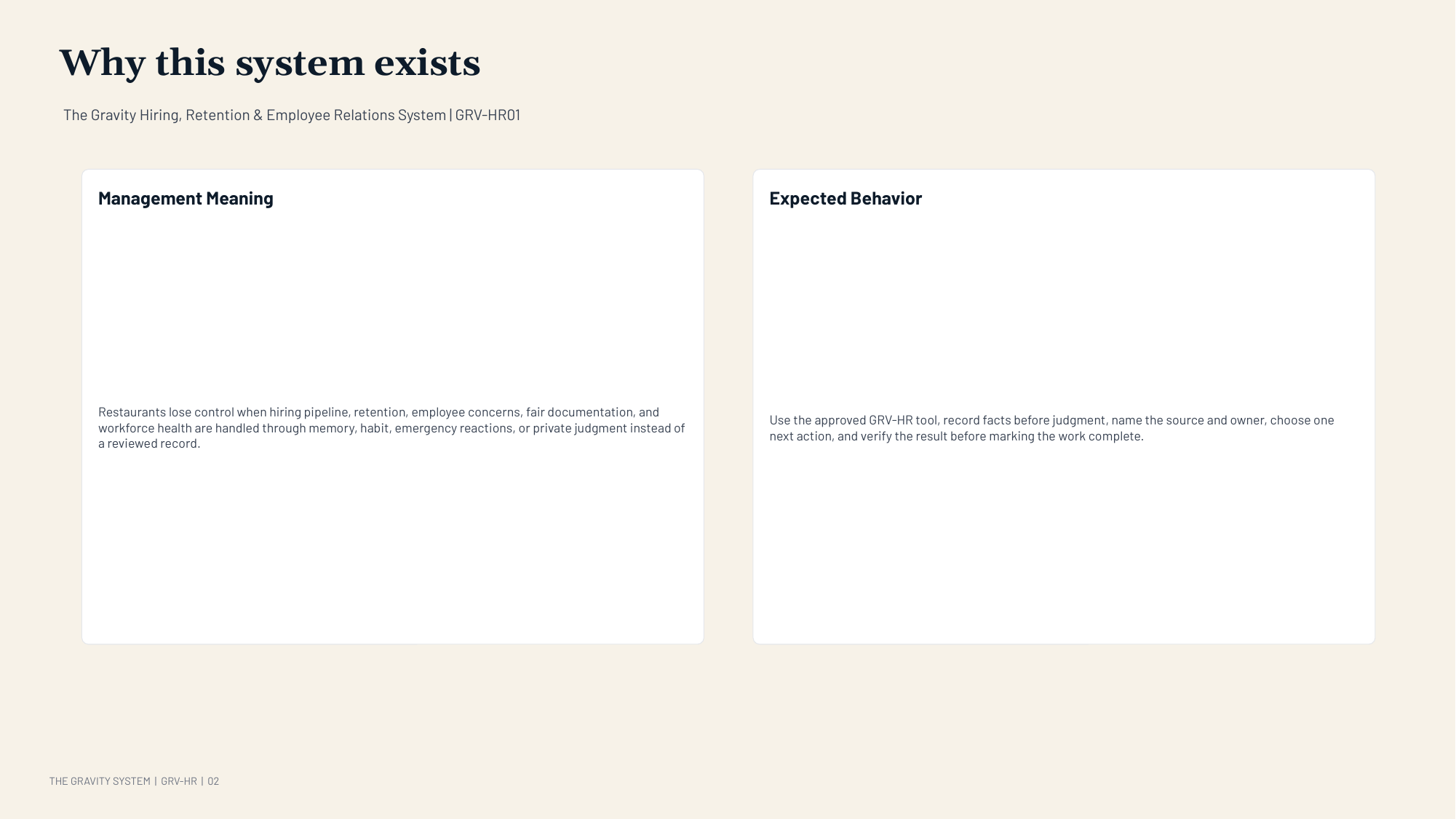

Why this system exists
The Gravity Hiring, Retention & Employee Relations System | GRV-HR01

Management Meaning
Expected Behavior
Restaurants lose control when hiring pipeline, retention, employee concerns, fair documentation, and workforce health are handled through memory, habit, emergency reactions, or private judgment instead of a reviewed record.
Use the approved GRV-HR tool, record facts before judgment, name the source and owner, choose one next action, and verify the result before marking the work complete.
THE GRAVITY SYSTEM  |  GRV-HR  |  02